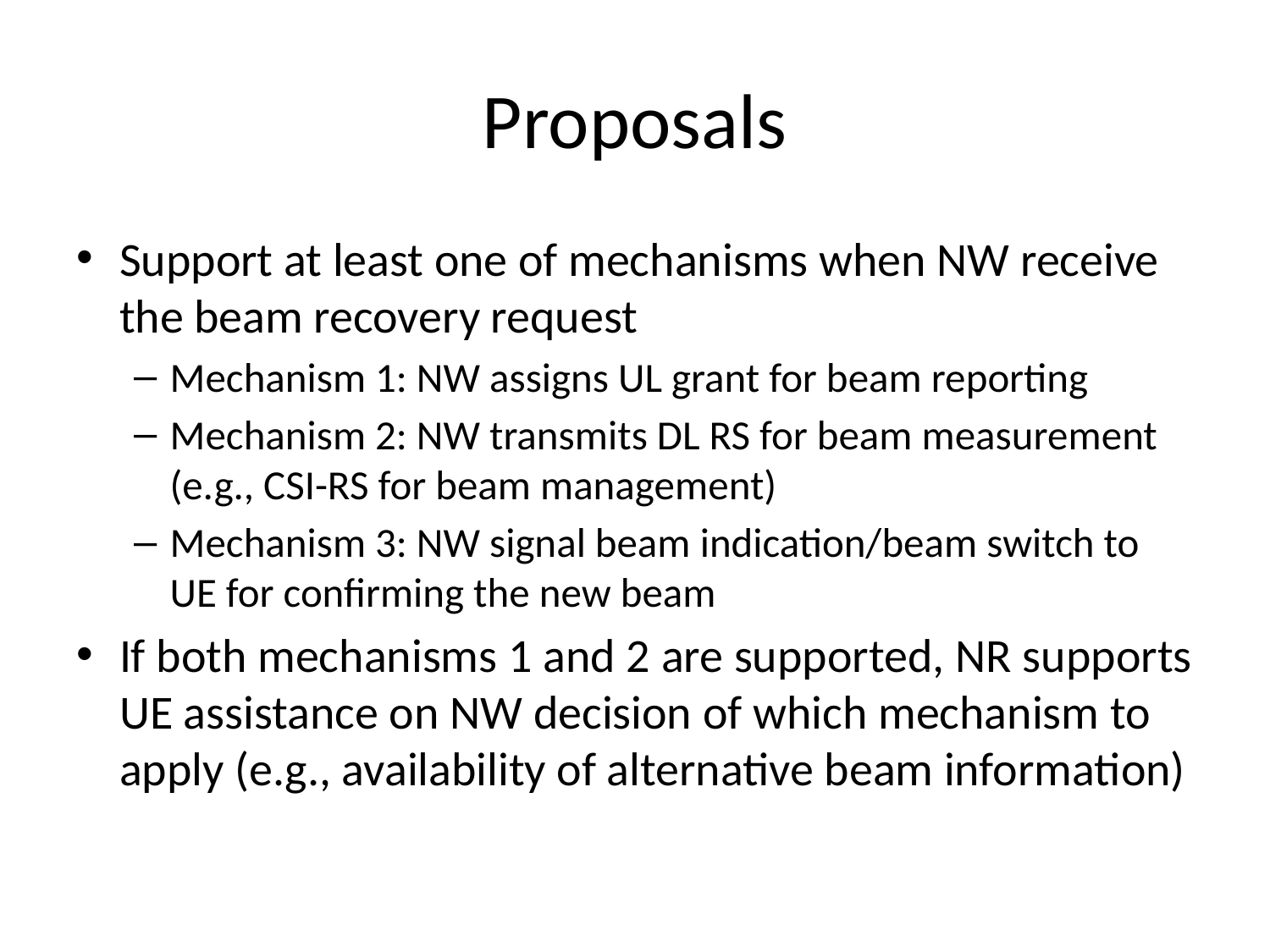

# Proposals
Support at least one of mechanisms when NW receive the beam recovery request
Mechanism 1: NW assigns UL grant for beam reporting
Mechanism 2: NW transmits DL RS for beam measurement (e.g., CSI-RS for beam management)
Mechanism 3: NW signal beam indication/beam switch to UE for confirming the new beam
If both mechanisms 1 and 2 are supported, NR supports UE assistance on NW decision of which mechanism to apply (e.g., availability of alternative beam information)